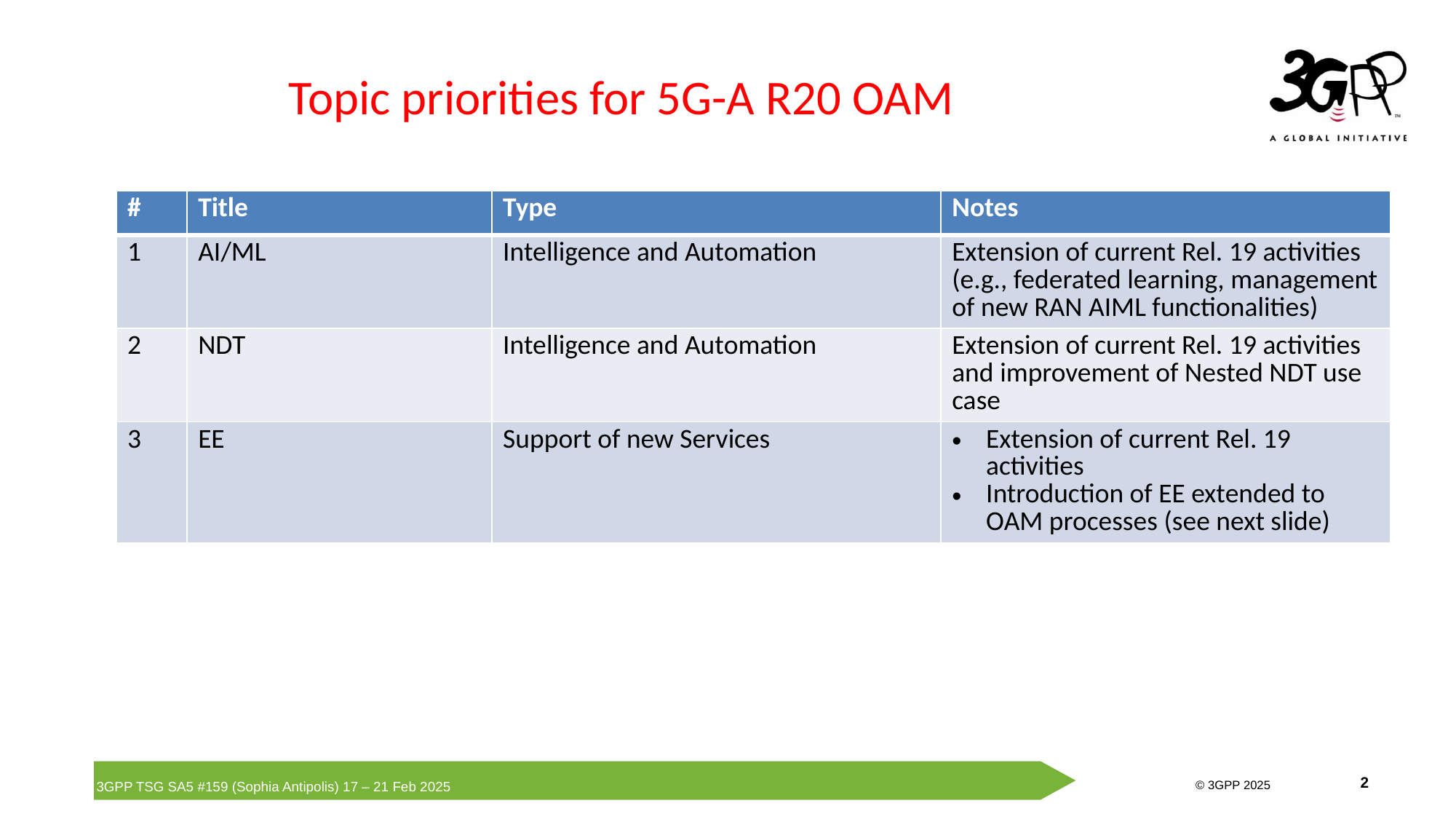

# Topic priorities for 5G-A R20 OAM
| # | Title | Type | Notes |
| --- | --- | --- | --- |
| 1 | AI/ML | Intelligence and Automation | Extension of current Rel. 19 activities (e.g., federated learning, management of new RAN AIML functionalities) |
| 2 | NDT | Intelligence and Automation | Extension of current Rel. 19 activities and improvement of Nested NDT use case |
| 3 | EE | Support of new Services | Extension of current Rel. 19 activities Introduction of EE extended to OAM processes (see next slide) |